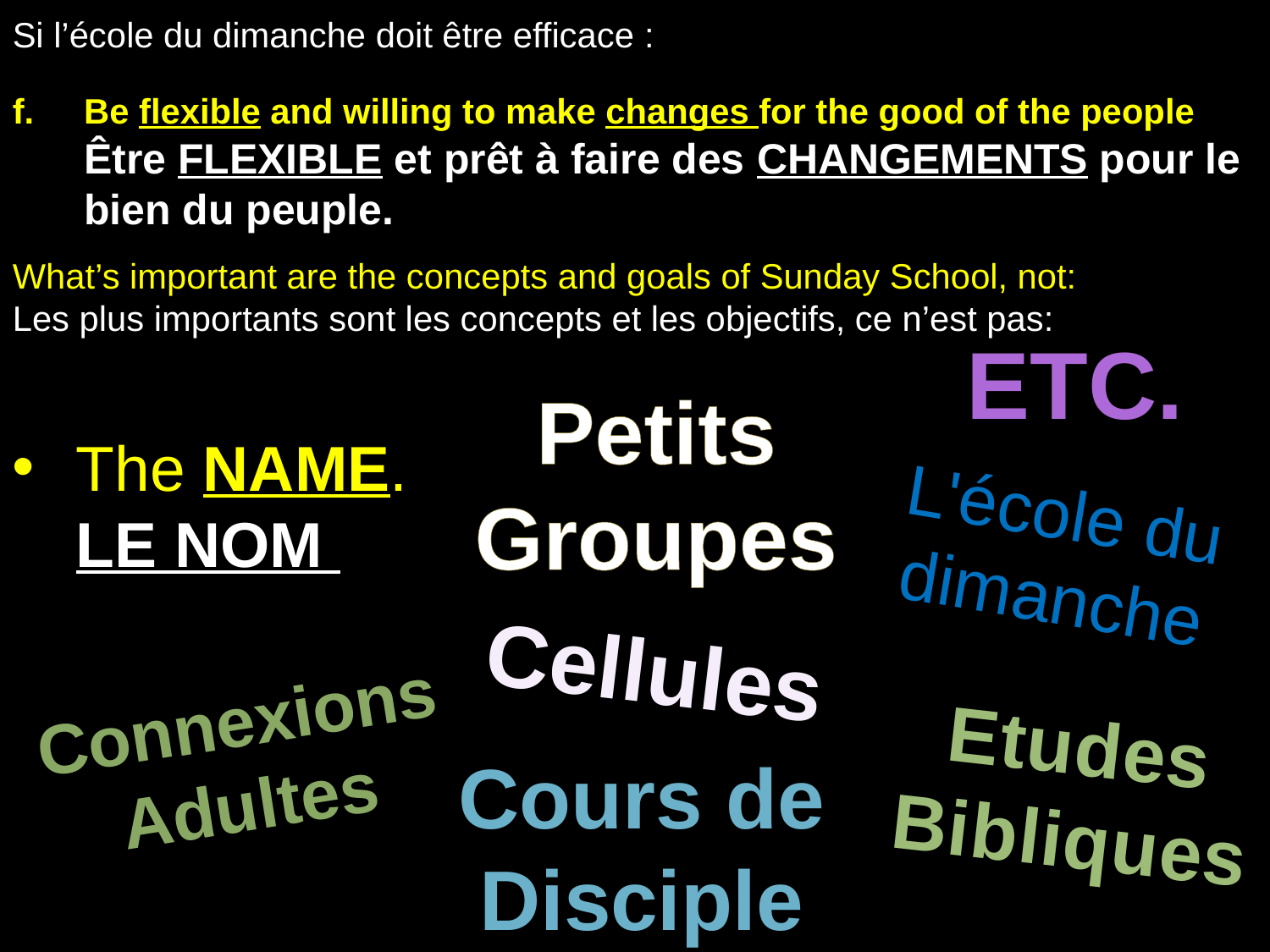

Si l’école du dimanche doit être efficace :

Be flexible and willing to make changes for the good of the people
Être FLEXIBLE et prêt à faire des CHANGEMENTS pour le bien du peuple.
What’s important are the concepts and goals of Sunday School, not:
Les plus importants sont les concepts et les objectifs, ce n’est pas:
The NAME.
LE NOM

ETC.
Petits
Groupes
L'école du dimanche
Cellules
Connexions Adultes
Etudes Bibliques
Cours de Disciple